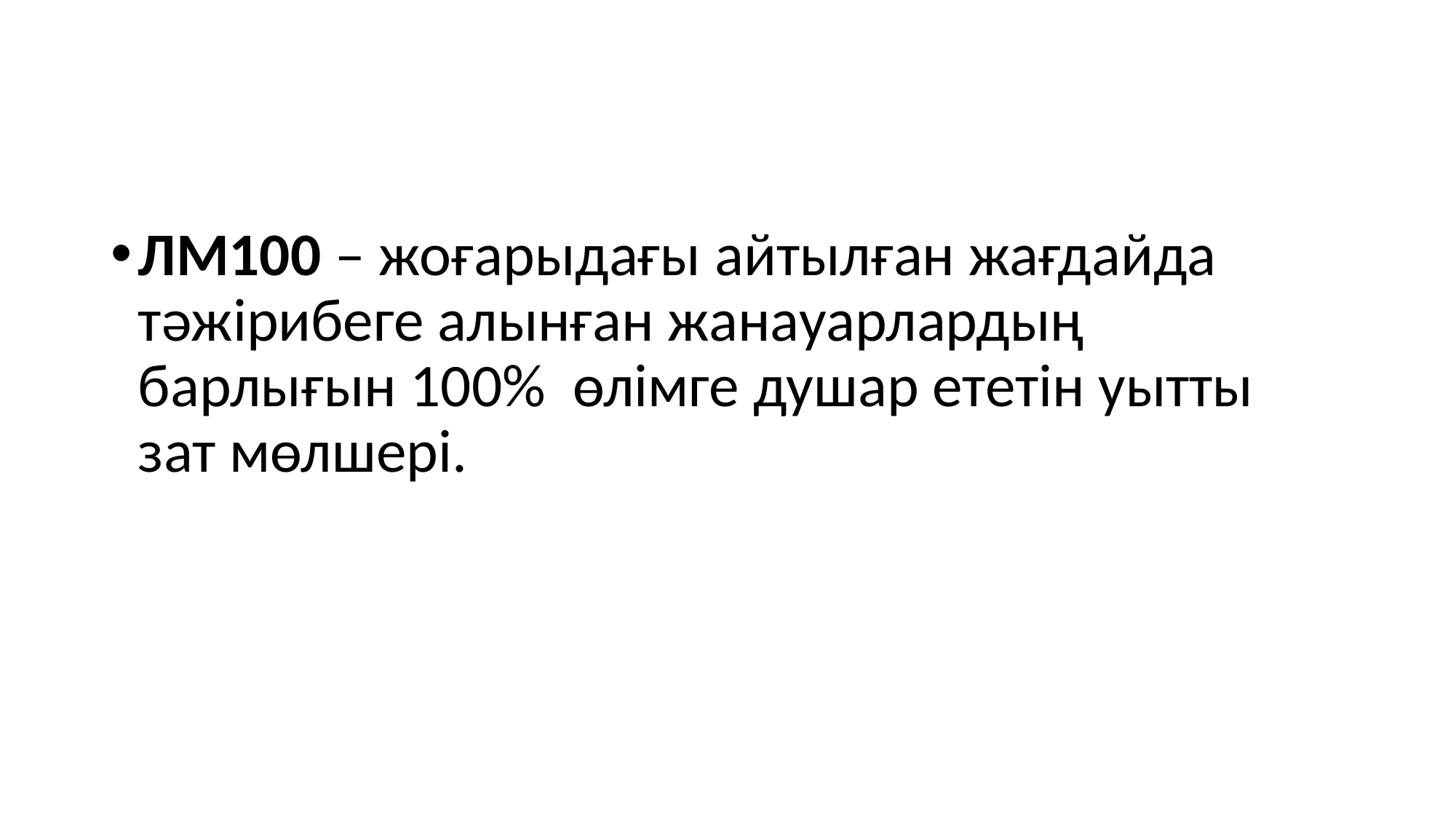

ЛМ100 – жоғарыдағы айтылған жағдайда тәжірибеге алынған жанауарлардың барлығын 100%  өлімге душар ететін уытты зат мөлшері.